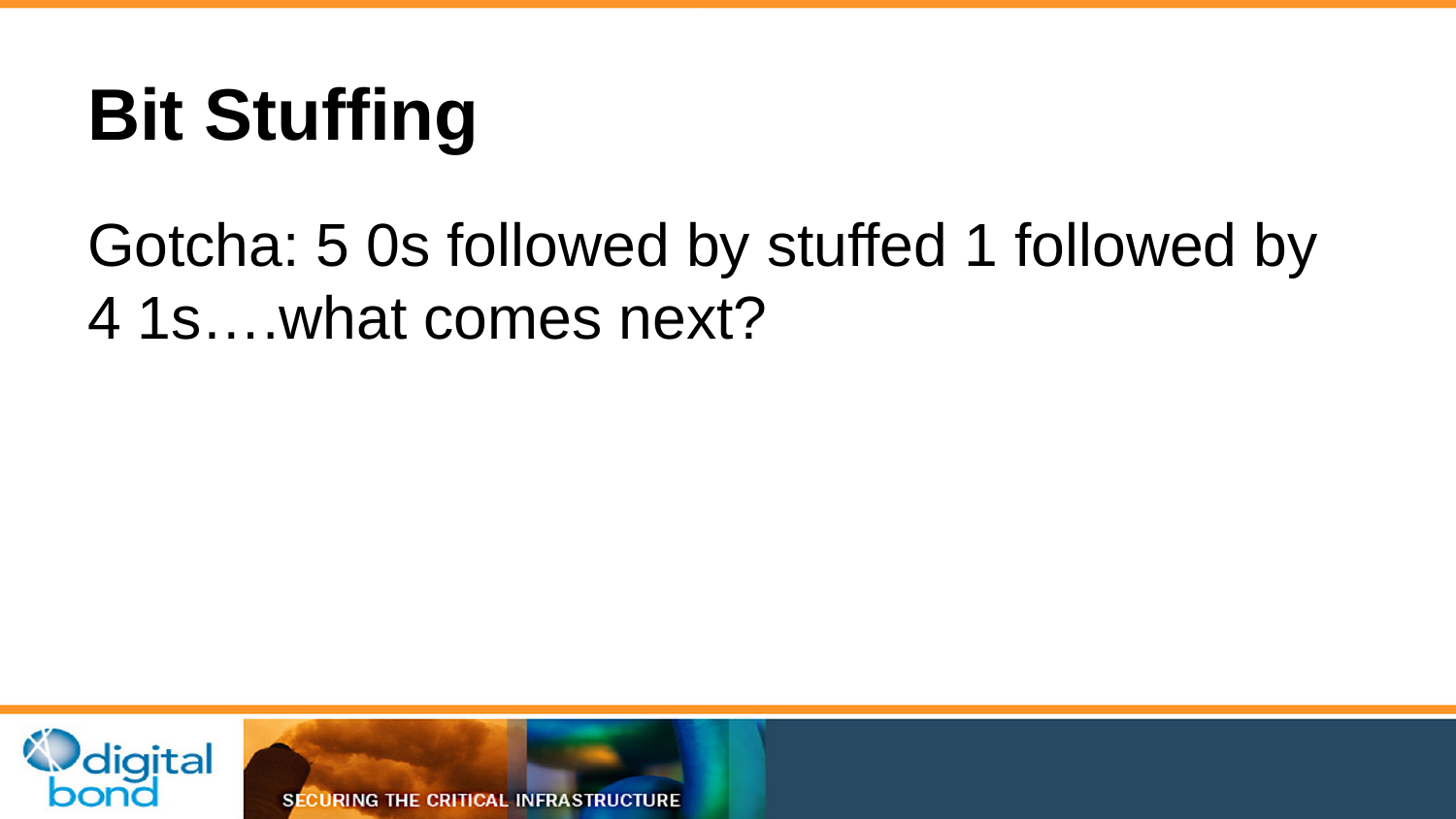

# Bit Stuffing
Gotcha: 5 0s followed by stuffed 1 followed by 4 1s….what comes next?